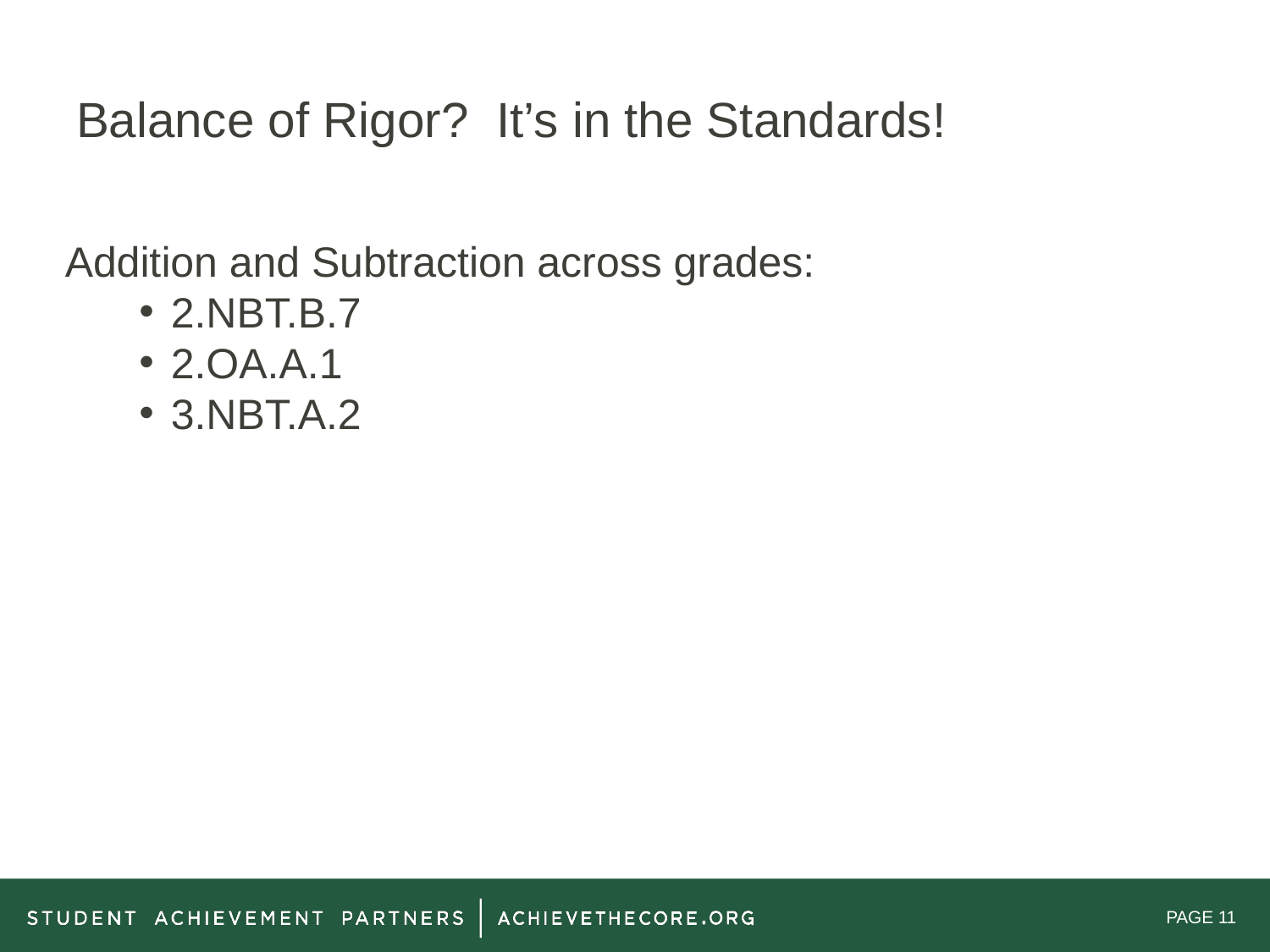

# Balance of Rigor?  It’s in the Standards!
Addition and Subtraction across grades:
2.NBT.B.7
2.OA.A.1
3.NBT.A.2